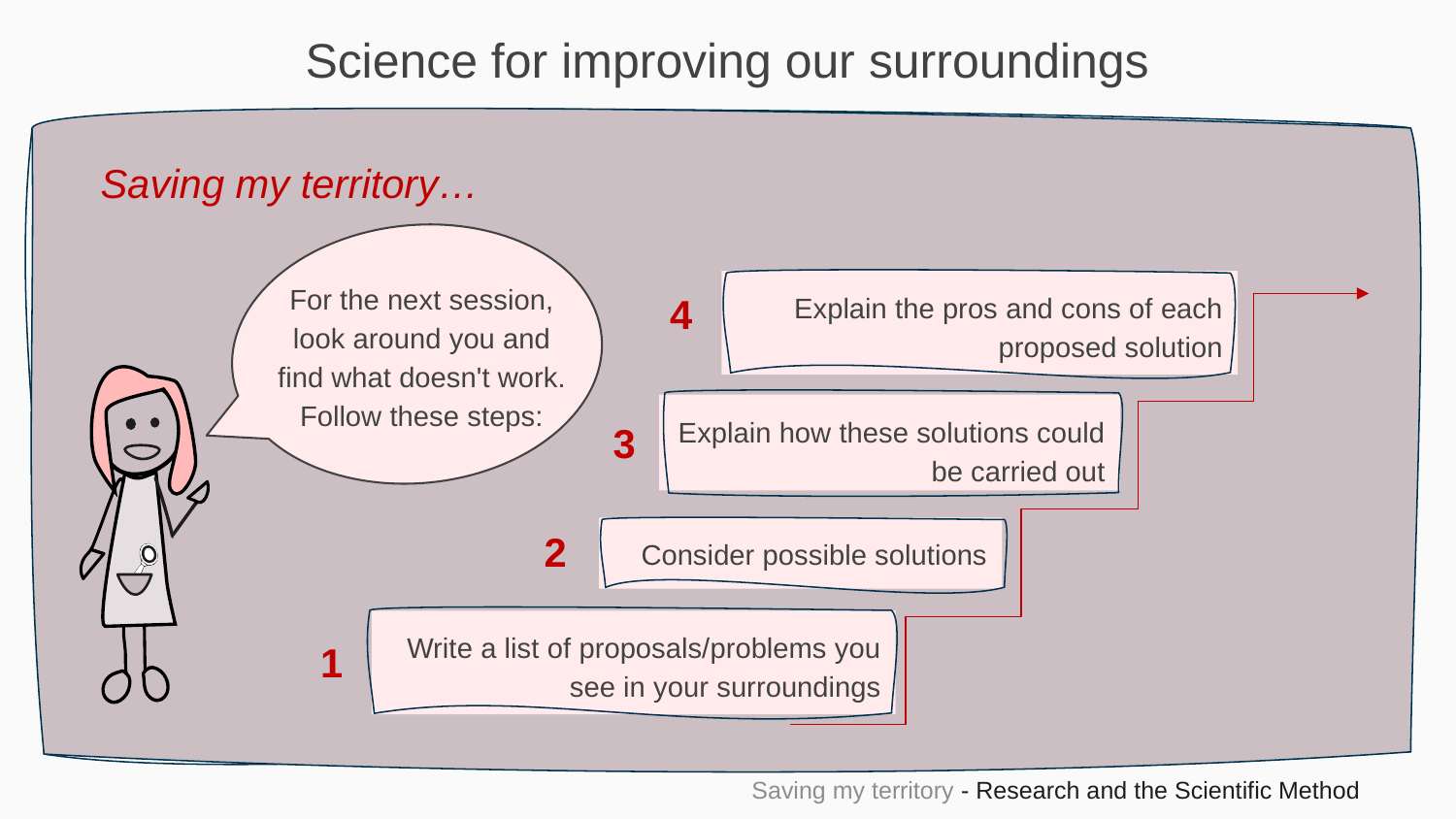

Science for improving our surroundings

Saving my territory…

For the next session, look around you and find what doesn't work. Follow these steps:

Explain the pros and cons of each proposed solution

4

Explain how these solutions could be carried out

3
2
Consider possible solutions

Write a list of proposals/problems you see in your surroundings
1
Saving my territory - Research and the Scientific Method